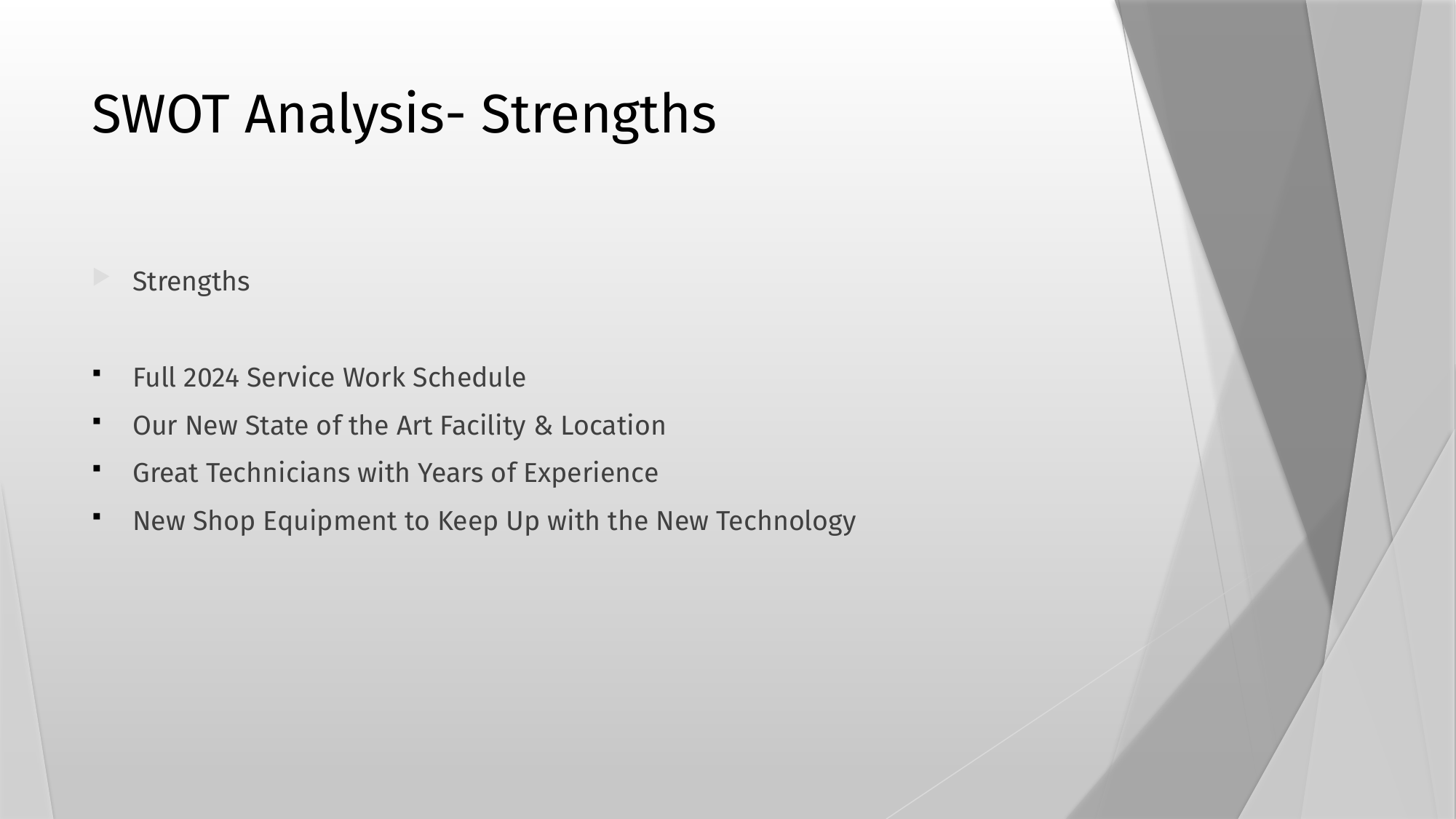

# SWOT Analysis- Strengths
Strengths

Full 2024 Service Work Schedule
Our New State of the Art Facility & Location
Great Technicians with Years of Experience
New Shop Equipment to Keep Up with the New Technology